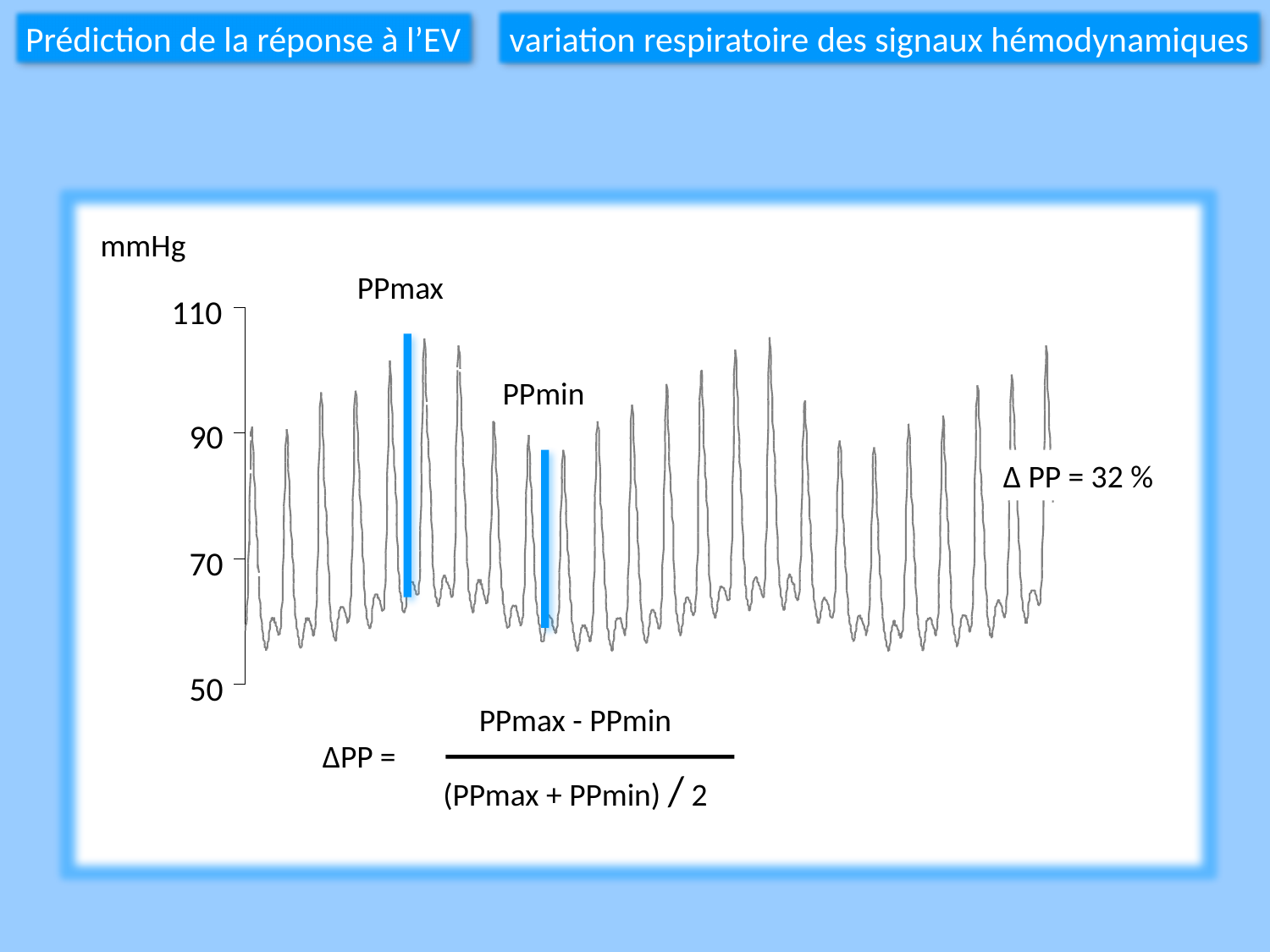

Prédiction de la réponse à l’EV
variation respiratoire des signaux hémodynamiques

mmHg
110

90

70

50

PPmax

PPmin

Δ PP = 32 %

PPmax - PPmin
ΔPP =

(PPmax + PPmin) / 2